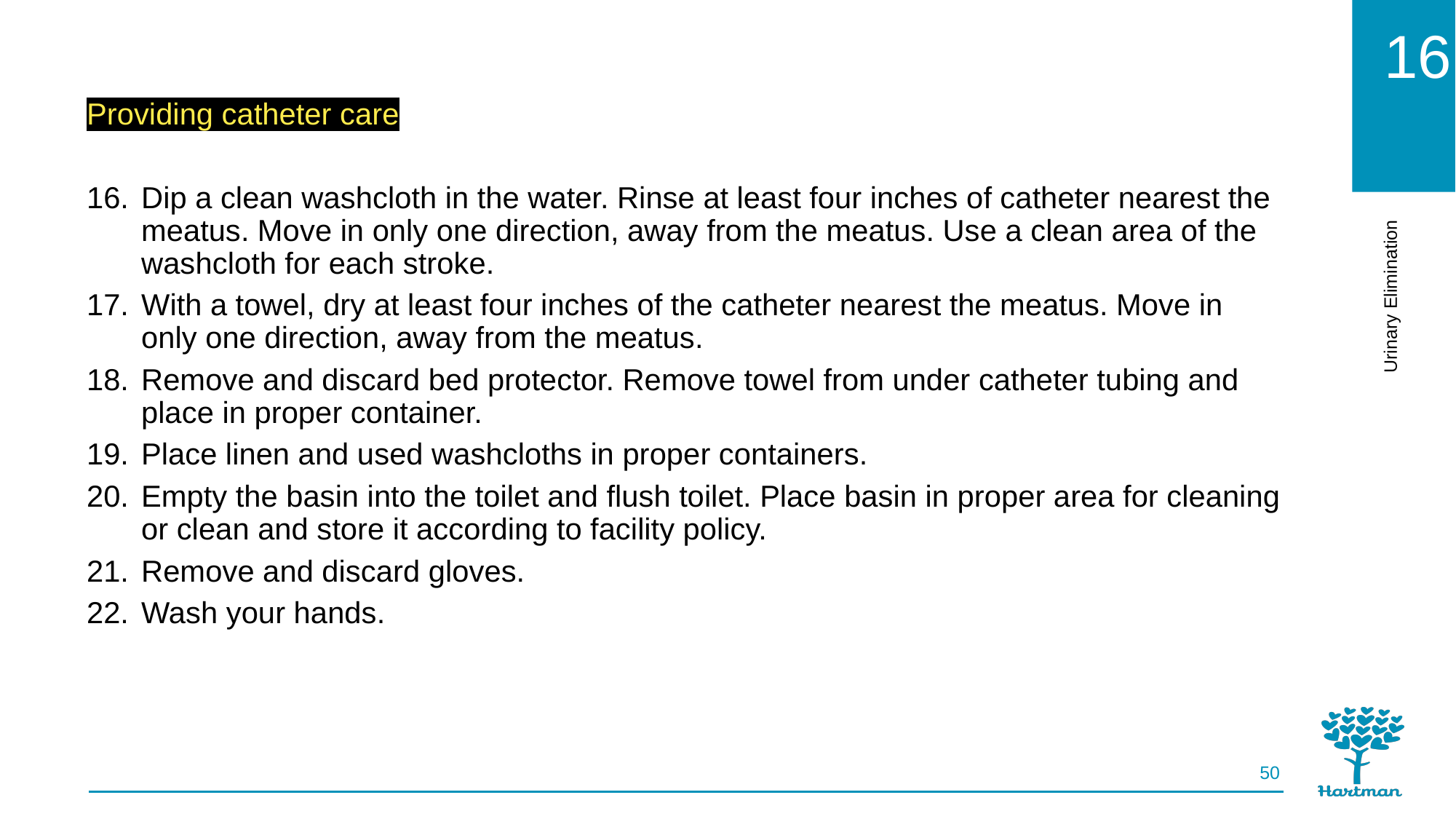

Providing catheter care

Dip a clean washcloth in the water. Rinse at least four inches of catheter nearest the meatus. Move in only one direction, away from the meatus. Use a clean area of the washcloth for each stroke.
With a towel, dry at least four inches of the catheter nearest the meatus. Move in only one direction, away from the meatus.
Remove and discard bed protector. Remove towel from under catheter tubing and place in proper container.
Place linen and used washcloths in proper containers.
Empty the basin into the toilet and flush toilet. Place basin in proper area for cleaning or clean and store it according to facility policy.
Remove and discard gloves.
Wash your hands.

50